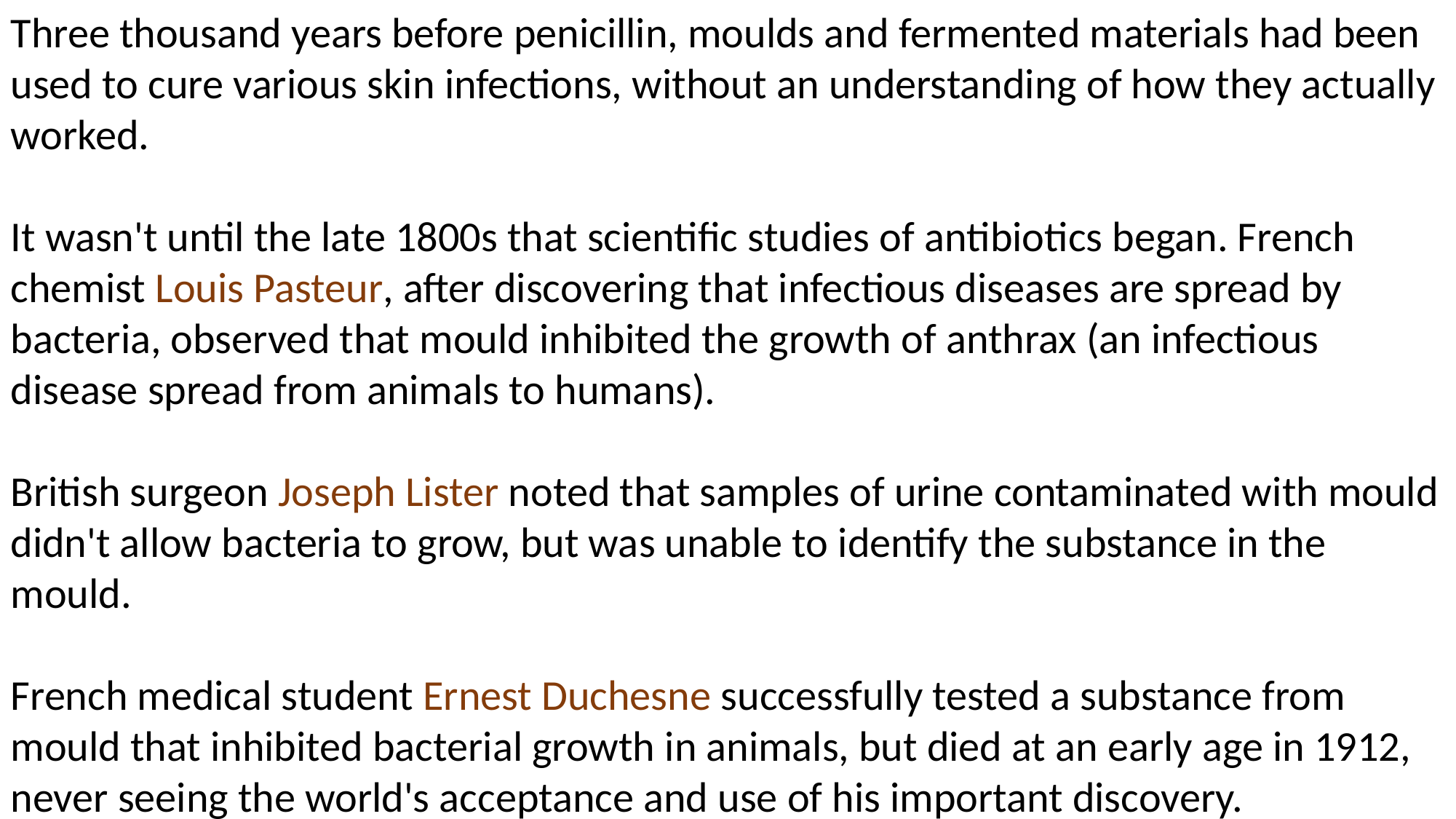

Three thousand years before penicillin, moulds and fermented materials had been used to cure various skin infections, without an understanding of how they actually worked.

It wasn't until the late 1800s that scientific studies of antibiotics began. French chemist Louis Pasteur, after discovering that infectious diseases are spread by bacteria, observed that mould inhibited the growth of anthrax (an infectious disease spread from animals to humans).

British surgeon Joseph Lister noted that samples of urine contaminated with mould didn't allow bacteria to grow, but was unable to identify the substance in the mould.

French medical student Ernest Duchesne successfully tested a substance from mould that inhibited bacterial growth in animals, but died at an early age in 1912, never seeing the world's acceptance and use of his important discovery.